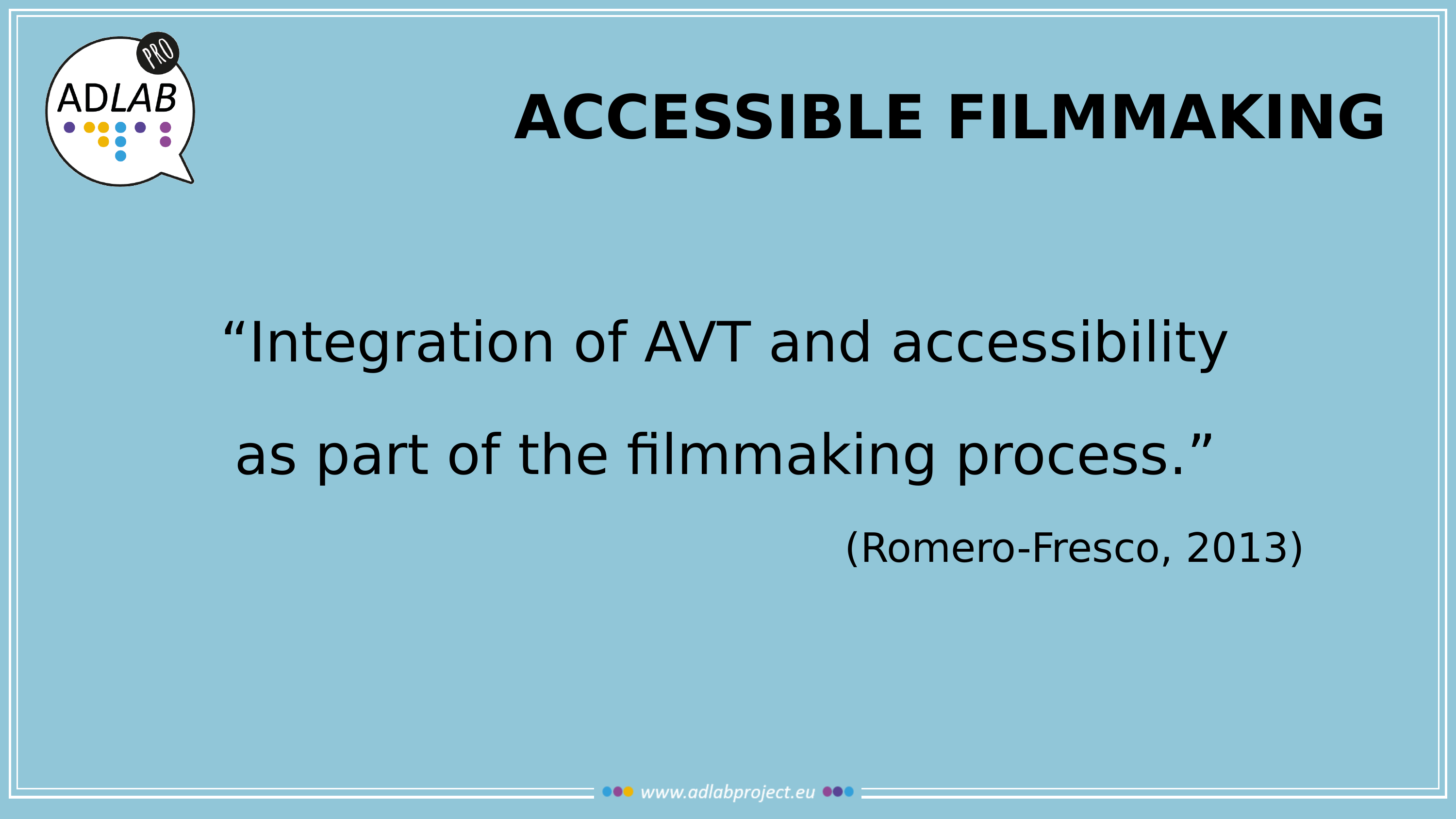

# Accessible filmmaking
“Integration of AVT and accessibility
as part of the filmmaking process.”
(Romero-Fresco, 2013)